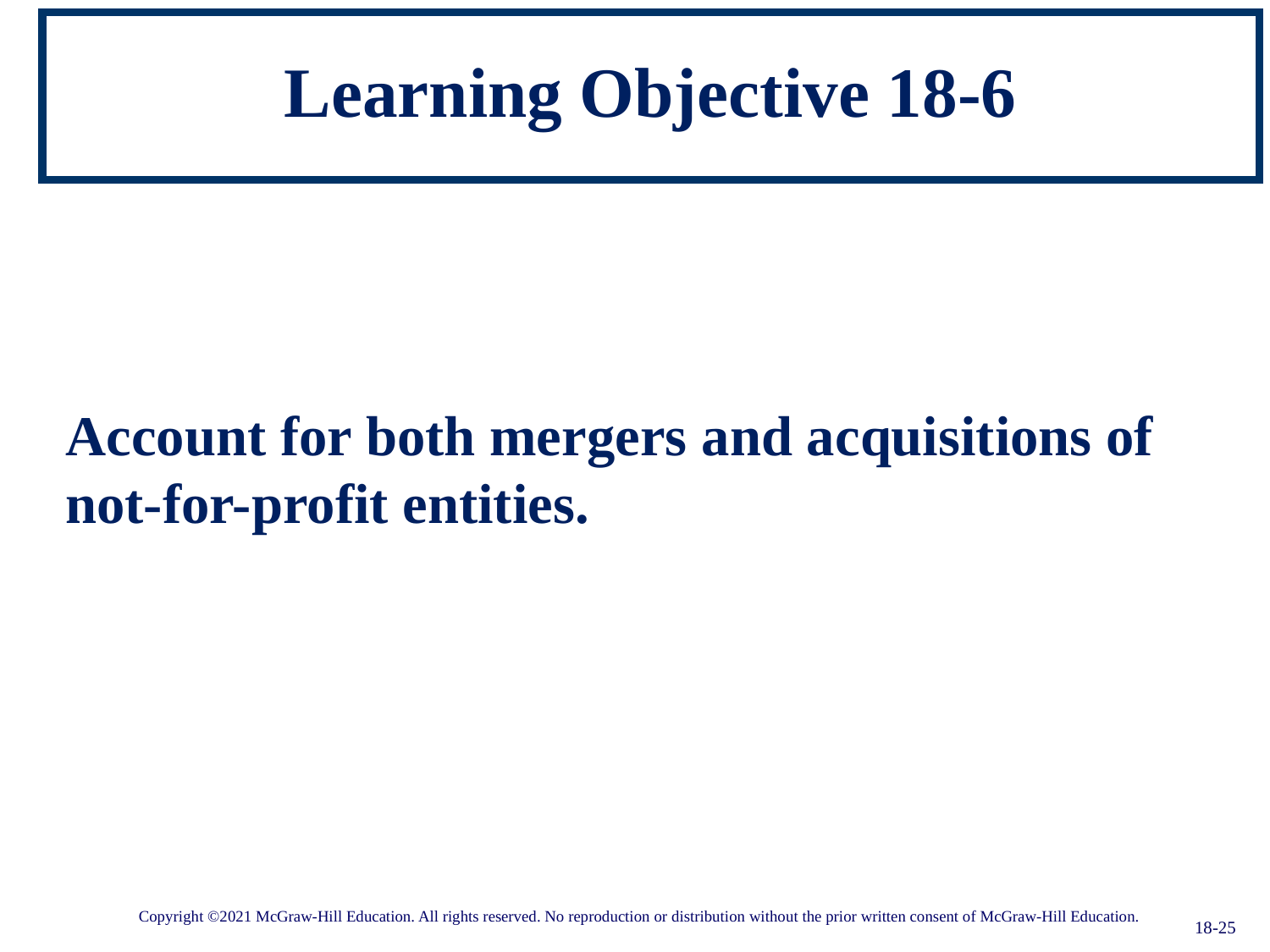

# Learning Objective 18-6

Account for both mergers and acquisitions of not-for-profit entities.

18-25
Copyright ©2021 McGraw-Hill Education. All rights reserved. No reproduction or distribution without the prior written consent of McGraw-Hill Education.